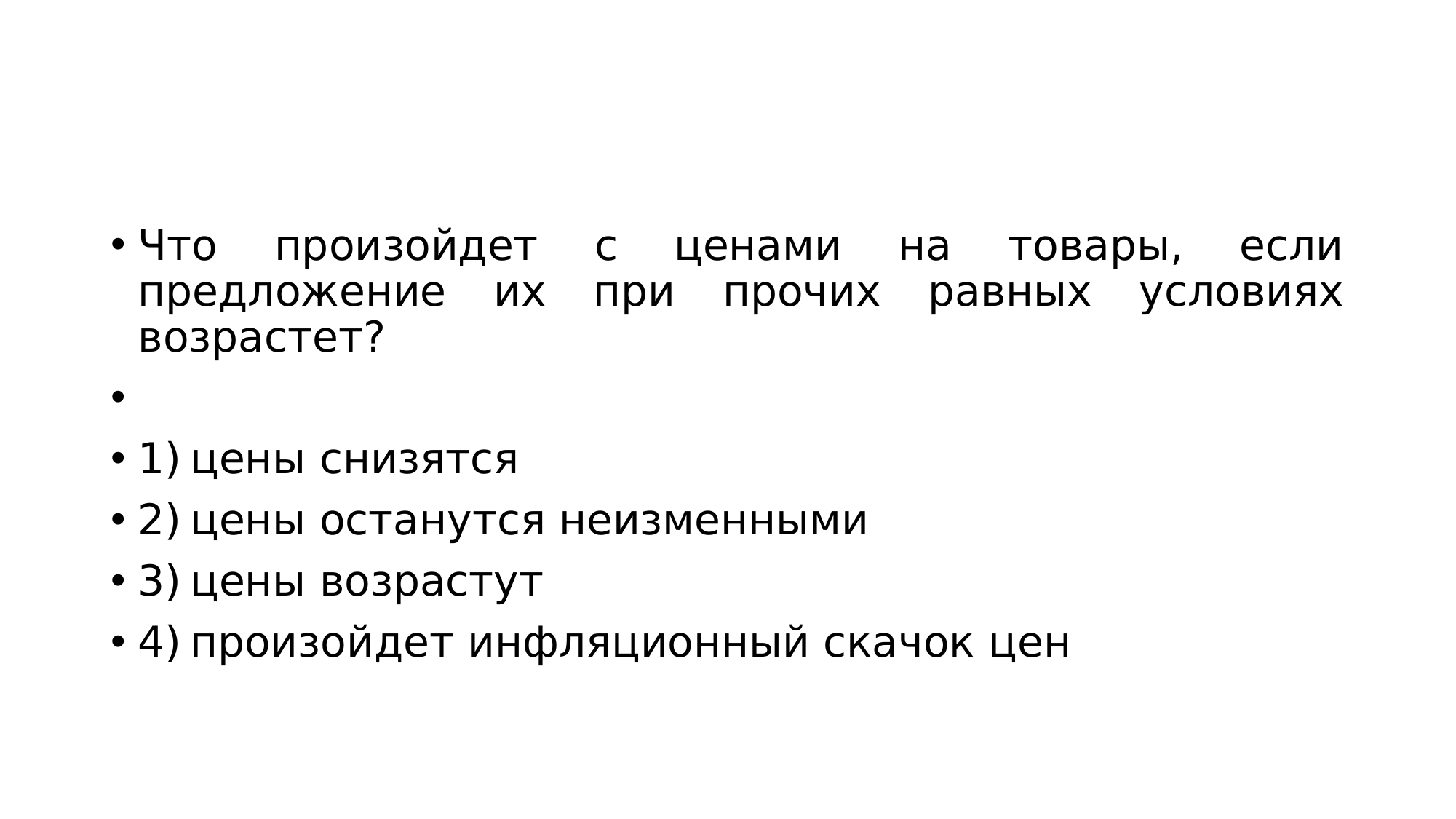

#
Что произойдет с ценами на товары, если предложение их при прочих равных условиях возрастет?

1) цены снизятся
2) цены останутся неизменными
3) цены возрастут
4) произойдет инфляционный скачок цен